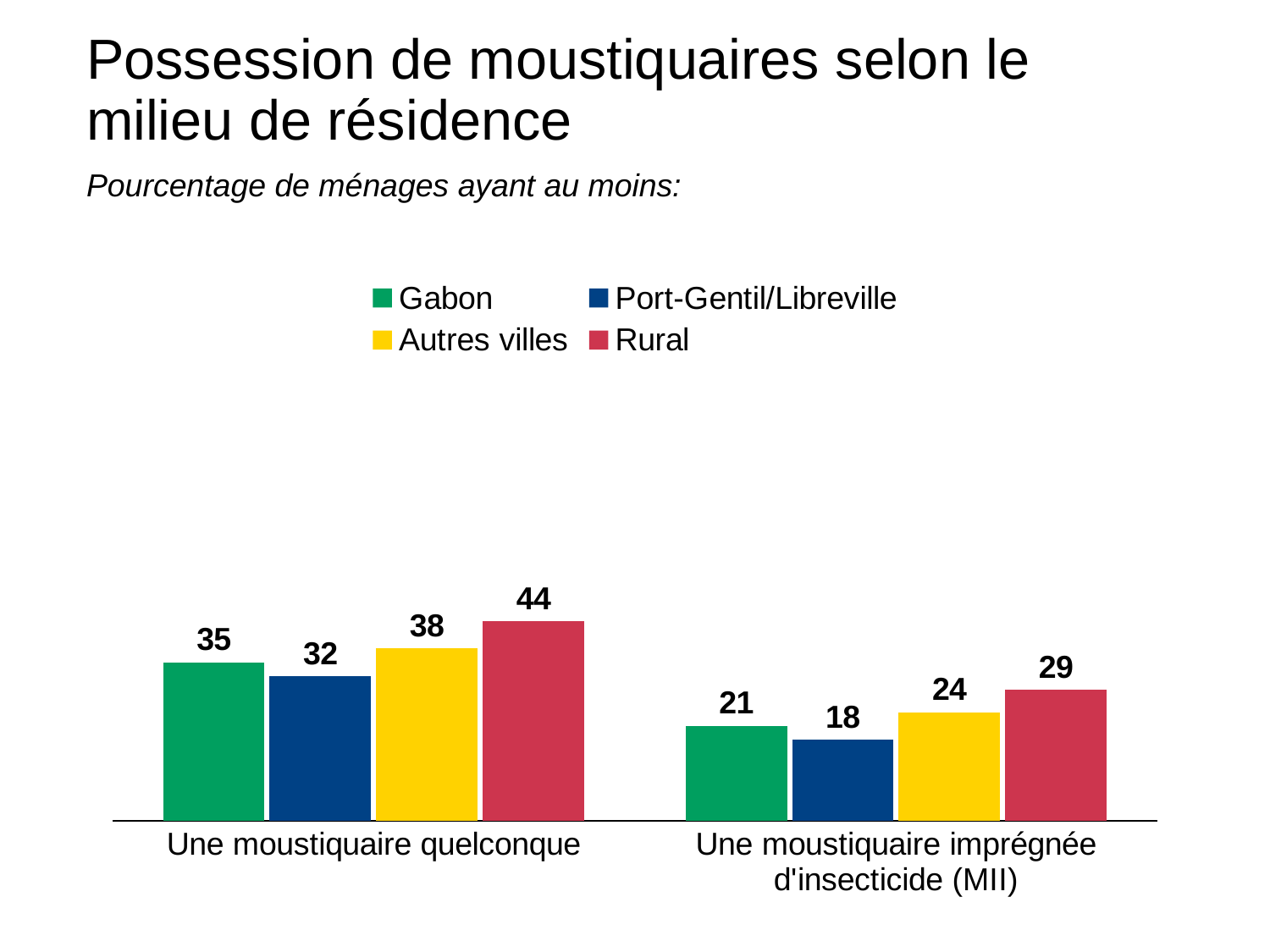

# Possession de moustiquaires selon le milieu de résidence
Pourcentage de ménages ayant au moins:

### Chart

| Category | Gabon | Port-Gentil/Libreville | Autres villes | Rural |
|---|---|---|---|---|
| Une moustiquaire quelconque | 35.0 | 32.0 | 38.0 | 44.0 |
| Une moustiquaire imprégnée d'insecticide (MII) | 21.0 | 18.0 | 24.0 | 29.0 |